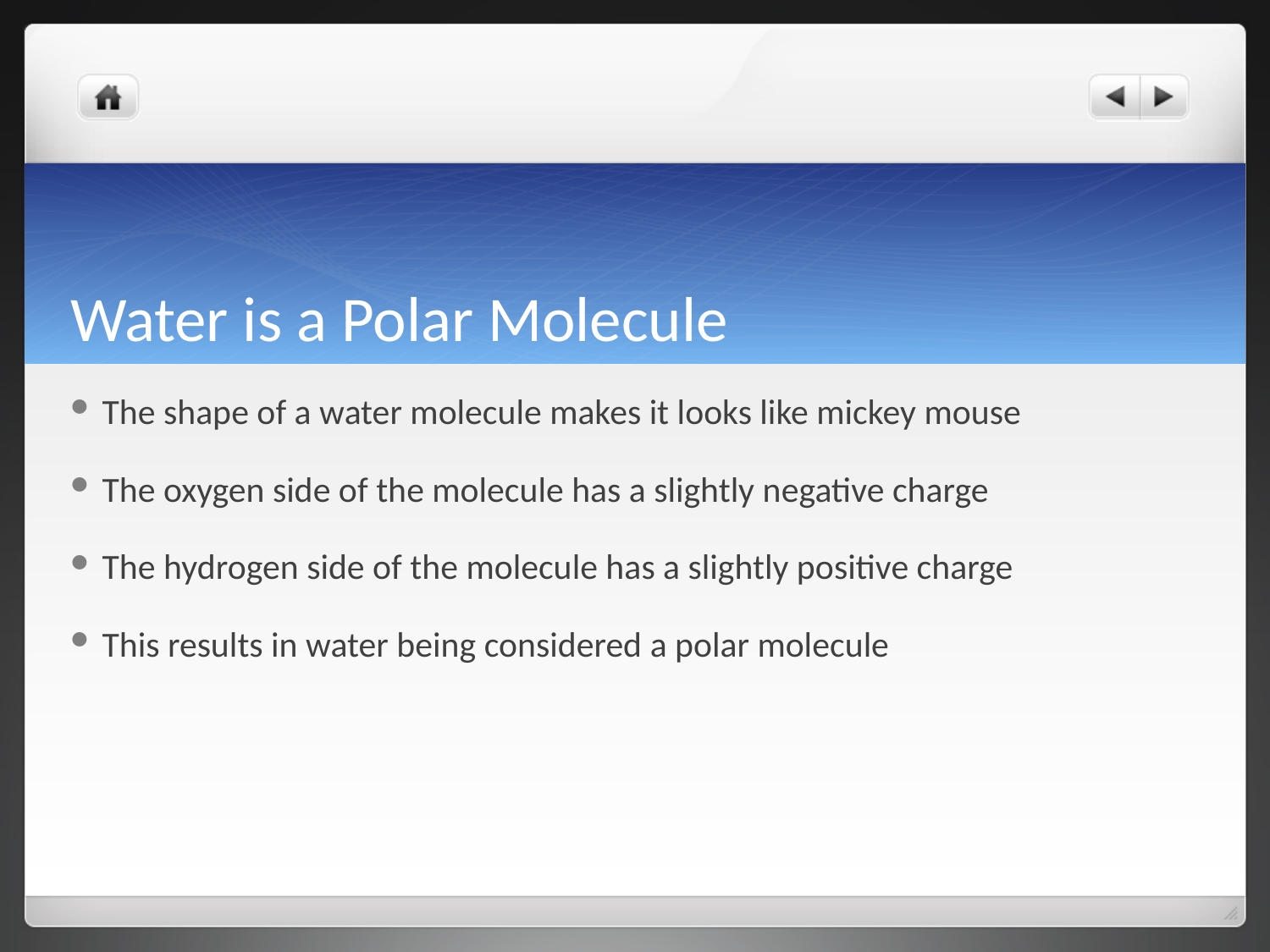

# Water is a Polar Molecule
The shape of a water molecule makes it looks like mickey mouse
The oxygen side of the molecule has a slightly negative charge
The hydrogen side of the molecule has a slightly positive charge
This results in water being considered a polar molecule